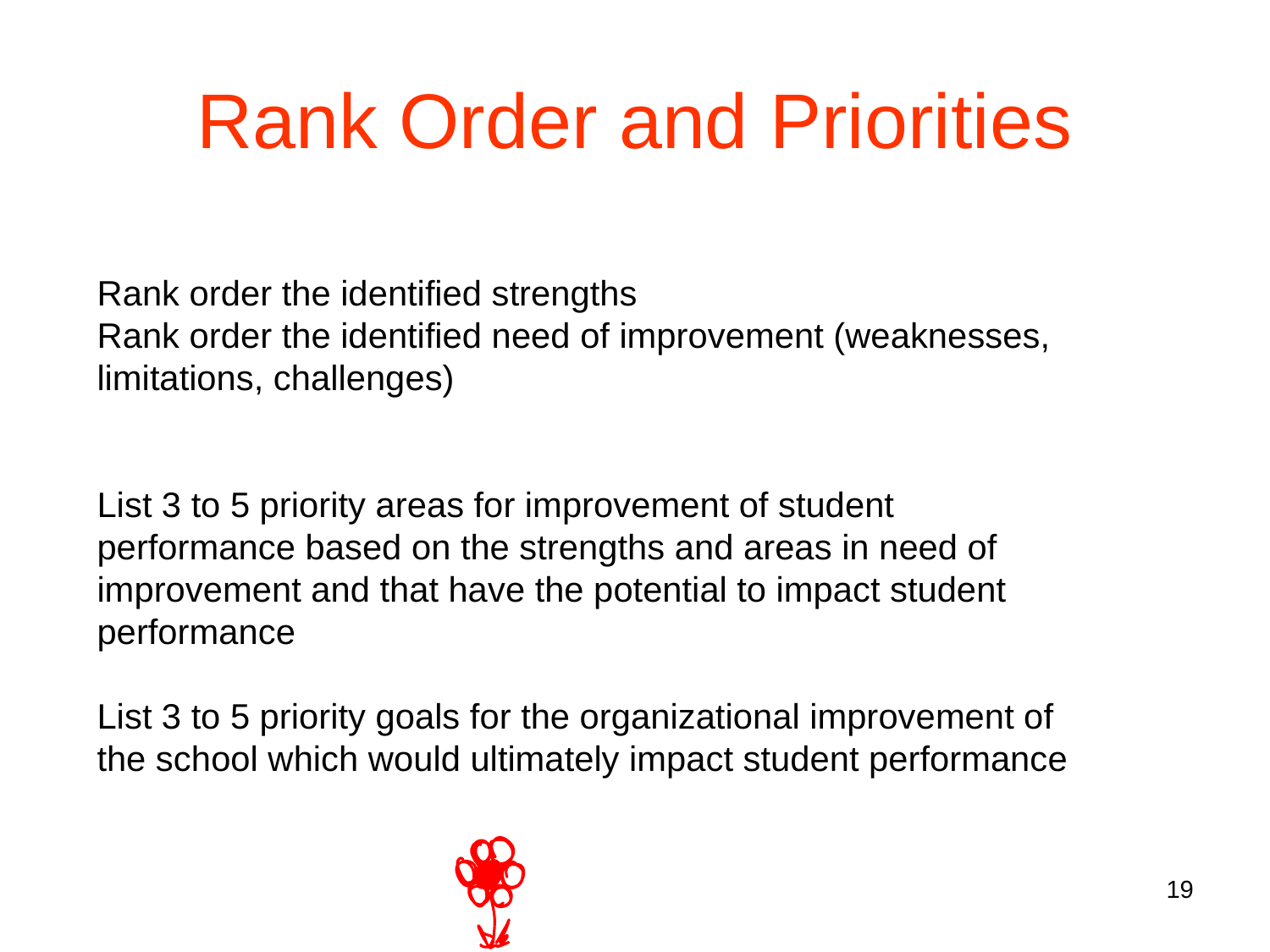

# Rank Order and Priorities
Rank order the identified strengths
Rank order the identified need of improvement (weaknesses, limitations, challenges)

List 3 to 5 priority areas for improvement of student performance based on the strengths and areas in need of improvement and that have the potential to impact student performance

List 3 to 5 priority goals for the organizational improvement of the school which would ultimately impact student performance

19